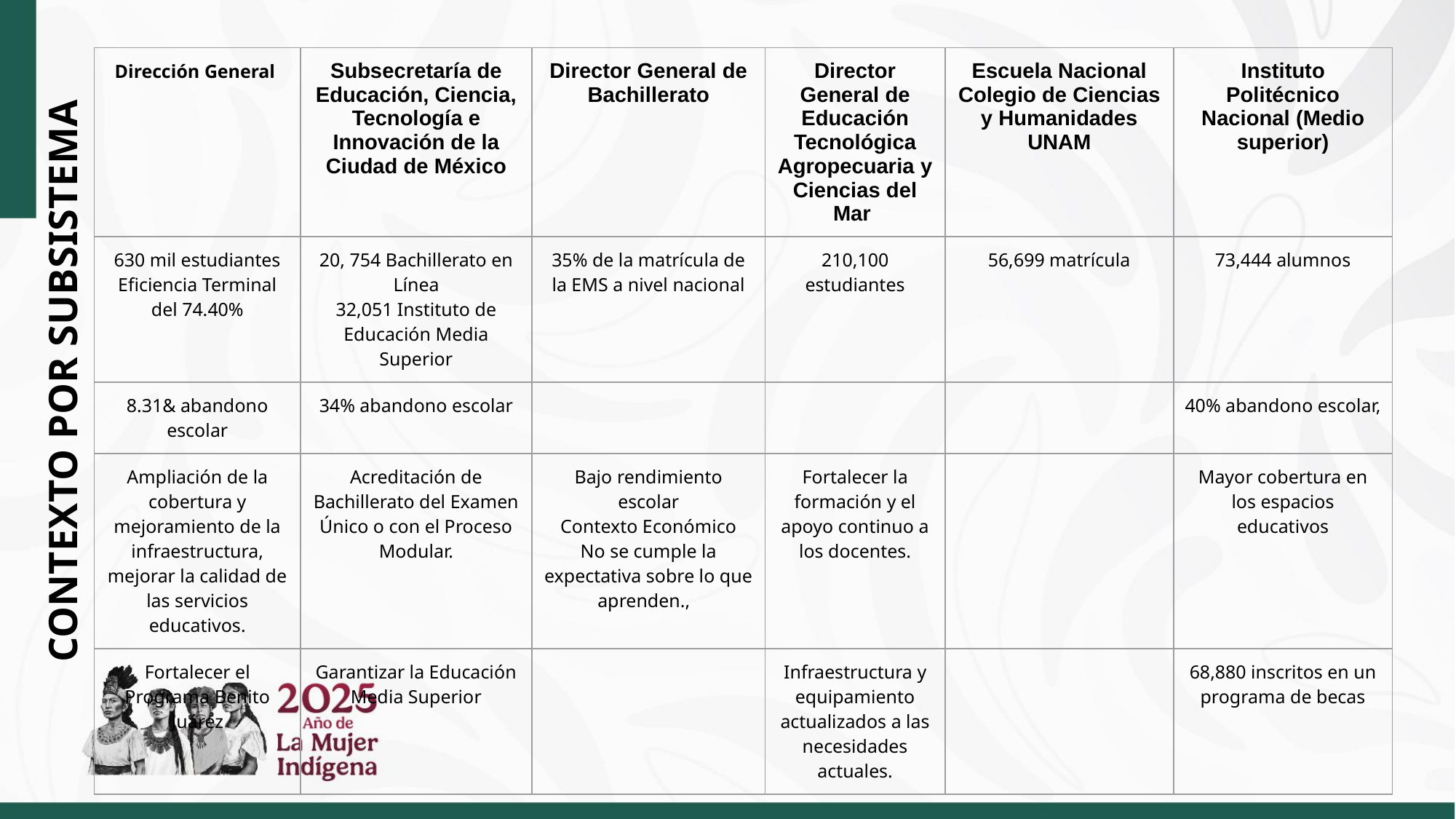

| Dirección General | Subsecretaría de Educación, Ciencia, Tecnología e Innovación de la Ciudad de México | Director General de Bachillerato | Director General de Educación Tecnológica Agropecuaria y Ciencias del Mar | Escuela Nacional Colegio de Ciencias y Humanidades UNAM | Instituto Politécnico Nacional (Medio superior) |
| --- | --- | --- | --- | --- | --- |
| 630 mil estudiantes Eficiencia Terminal del 74.40% | 20, 754 Bachillerato en Línea 32,051 Instituto de Educación Media Superior | 35% de la matrícula de la EMS a nivel nacional | 210,100 estudiantes | 56,699 matrícula | 73,444 alumnos |
| 8.31& abandono escolar | 34% abandono escolar |  |  |  | 40% abandono escolar, |
| Ampliación de la cobertura y mejoramiento de la infraestructura, mejorar la calidad de las servicios educativos. | Acreditación de Bachillerato del Examen Único o con el Proceso Modular. | Bajo rendimiento escolar Contexto Económico No se cumple la expectativa sobre lo que aprenden., | Fortalecer la formación y el apoyo continuo a los docentes. |  | Mayor cobertura en los espacios educativos |
| Fortalecer el Programa Benito Juárez | Garantizar la Educación Media Superior |  | Infraestructura y equipamiento actualizados a las necesidades actuales. |  | 68,880 inscritos en un programa de becas |
CONTEXTO POR SUBSISTEMA